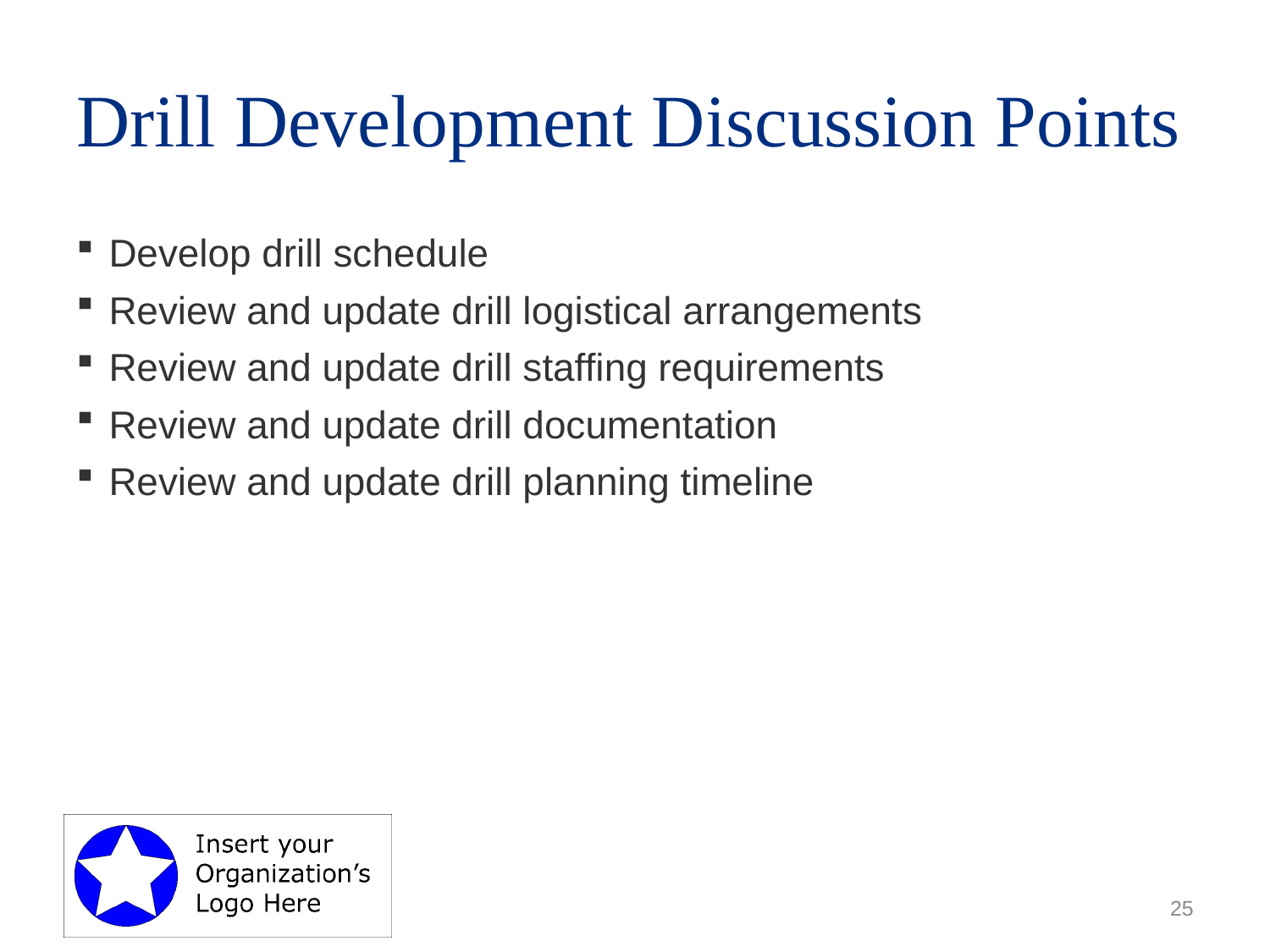

# Drill Development Discussion Points
Develop drill schedule
Review and update drill logistical arrangements
Review and update drill staffing requirements
Review and update drill documentation
Review and update drill planning timeline

25